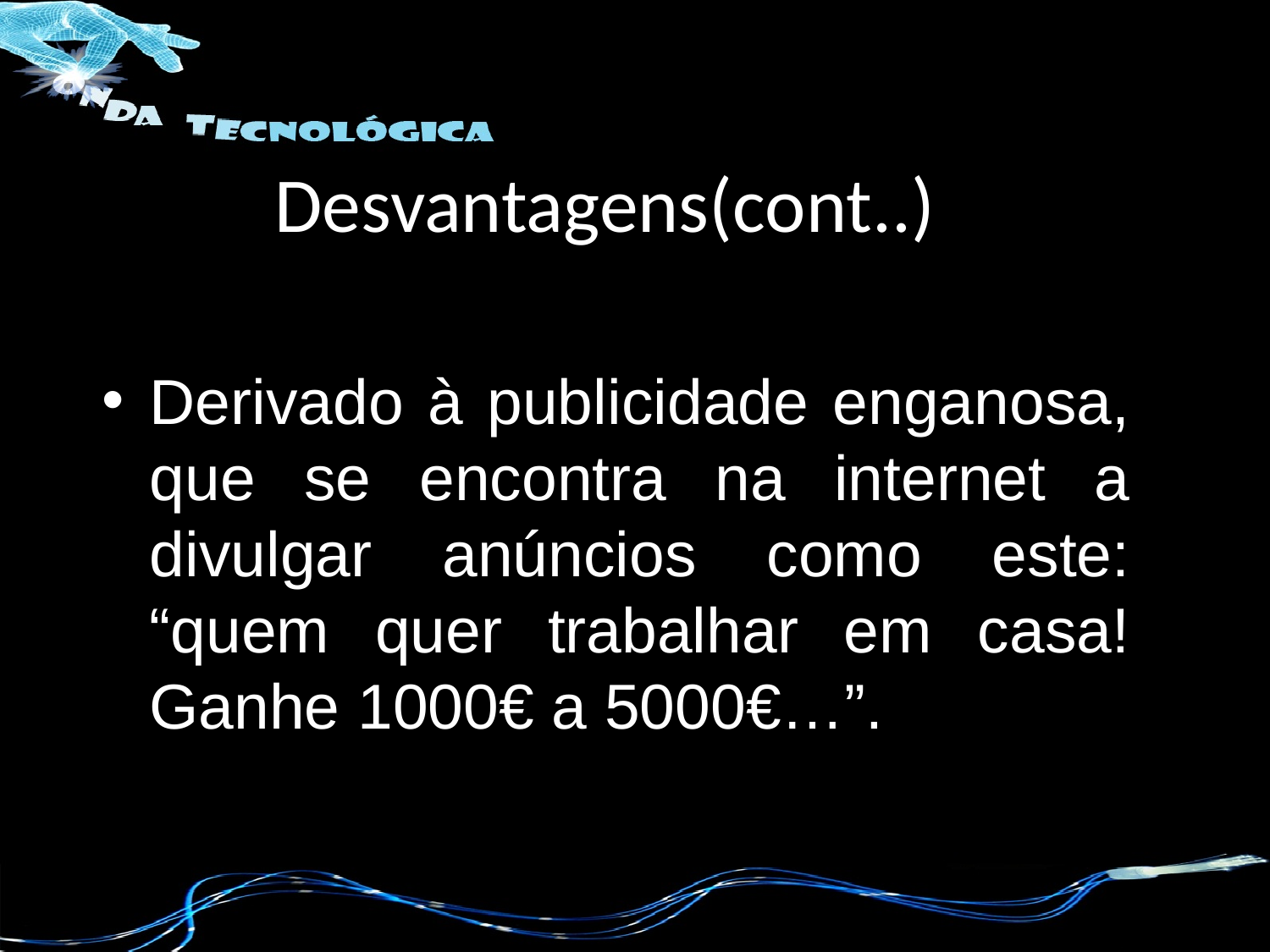

Desvantagens(cont..)

Derivado à publicidade enganosa, que se encontra na internet a divulgar anúncios como este: “quem quer trabalhar em casa! Ganhe 1000€ a 5000€…”.